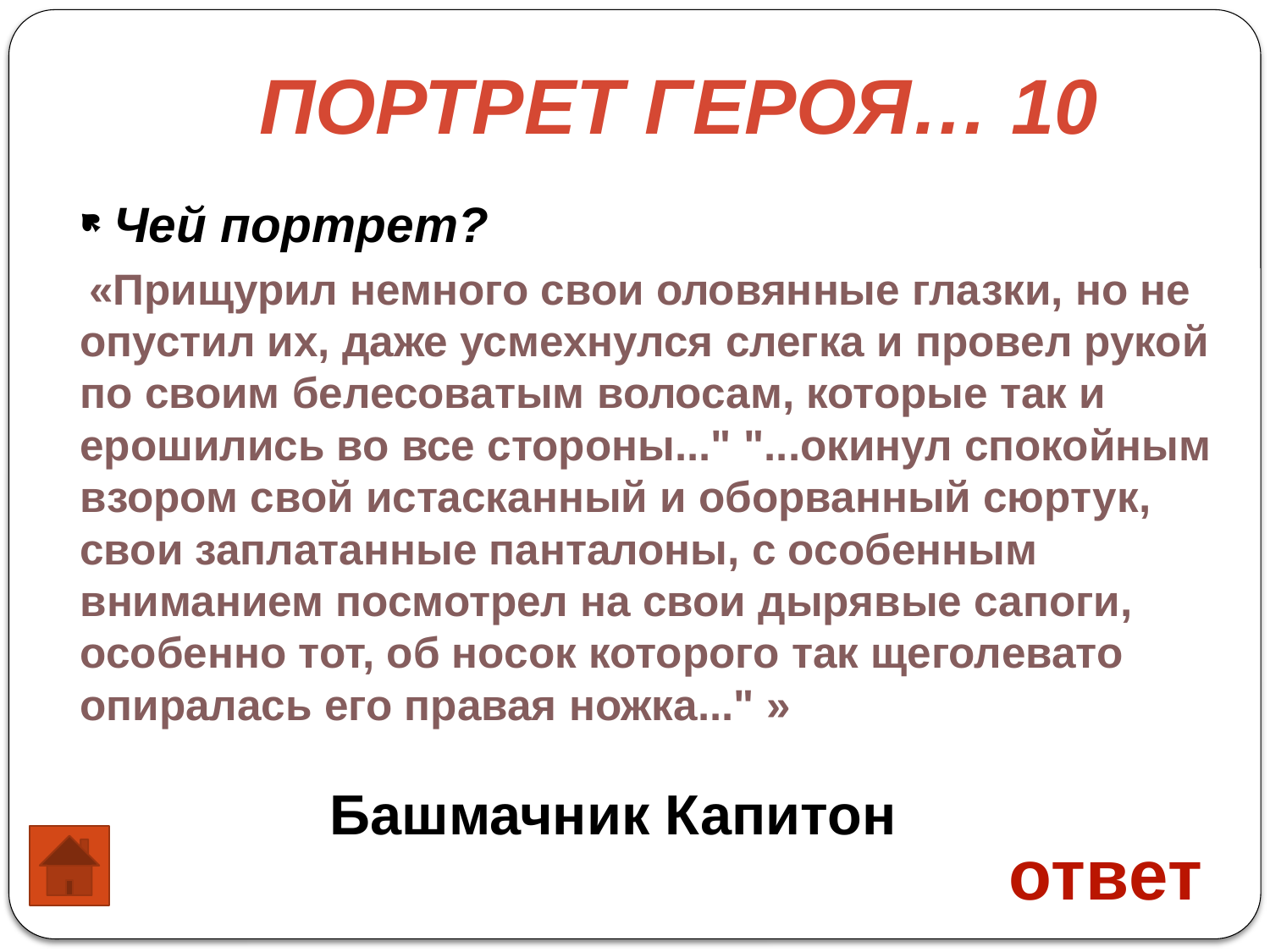

Портрет ГЕРОЯ… 10
Чей портрет?
 «Прищурил немного свои оловянные глазки, но не опустил их, даже усмехнулся слегка и провел рукой по своим белесоватым волосам, которые так и ерошились во все стороны..." "...окинул спокойным взором свой истасканный и оборванный сюртук, свои заплатанные панталоны, с особенным вниманием посмотрел на свои дырявые сапоги, особенно тот, об носок которого так щеголевато опиралась его правая ножка..." »
Башмачник Капитон
ответ